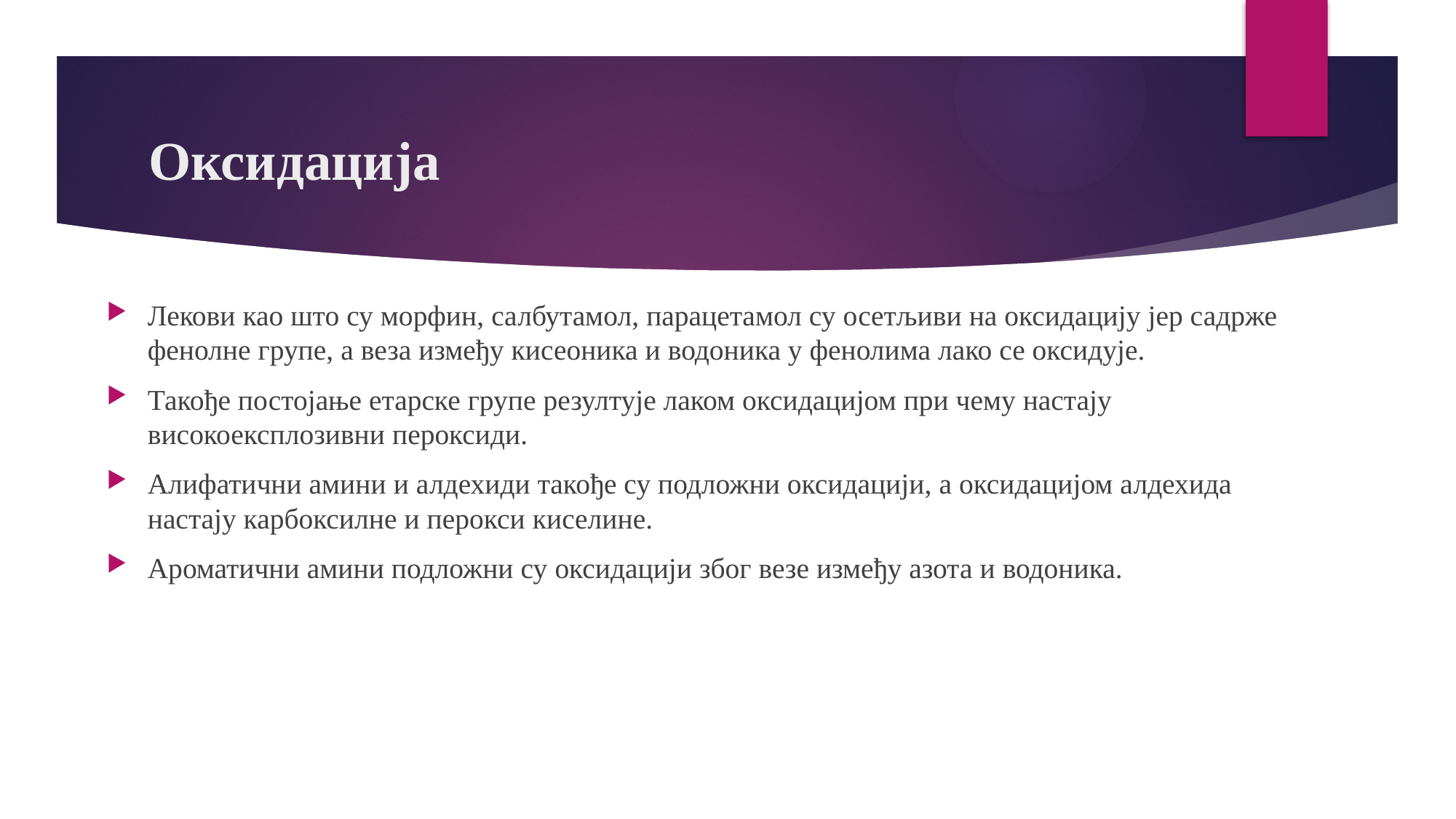

# Оксидација
Лекови као што су морфин, салбутамол, парацетамол су осетљиви на оксидацију јер садрже фенолне групе, а веза између кисеоника и водоника у фенолима лако се оксидује.
Такође постојање етарске групе резултује лаком оксидацијом при чему настају високоексплозивни пероксиди.
Алифатични амини и алдехиди такође су подложни оксидацији, а оксидацијом алдехида настају карбоксилне и перокси киселине.
Ароматични амини подложни су оксидацији због везе између азота и водоника.